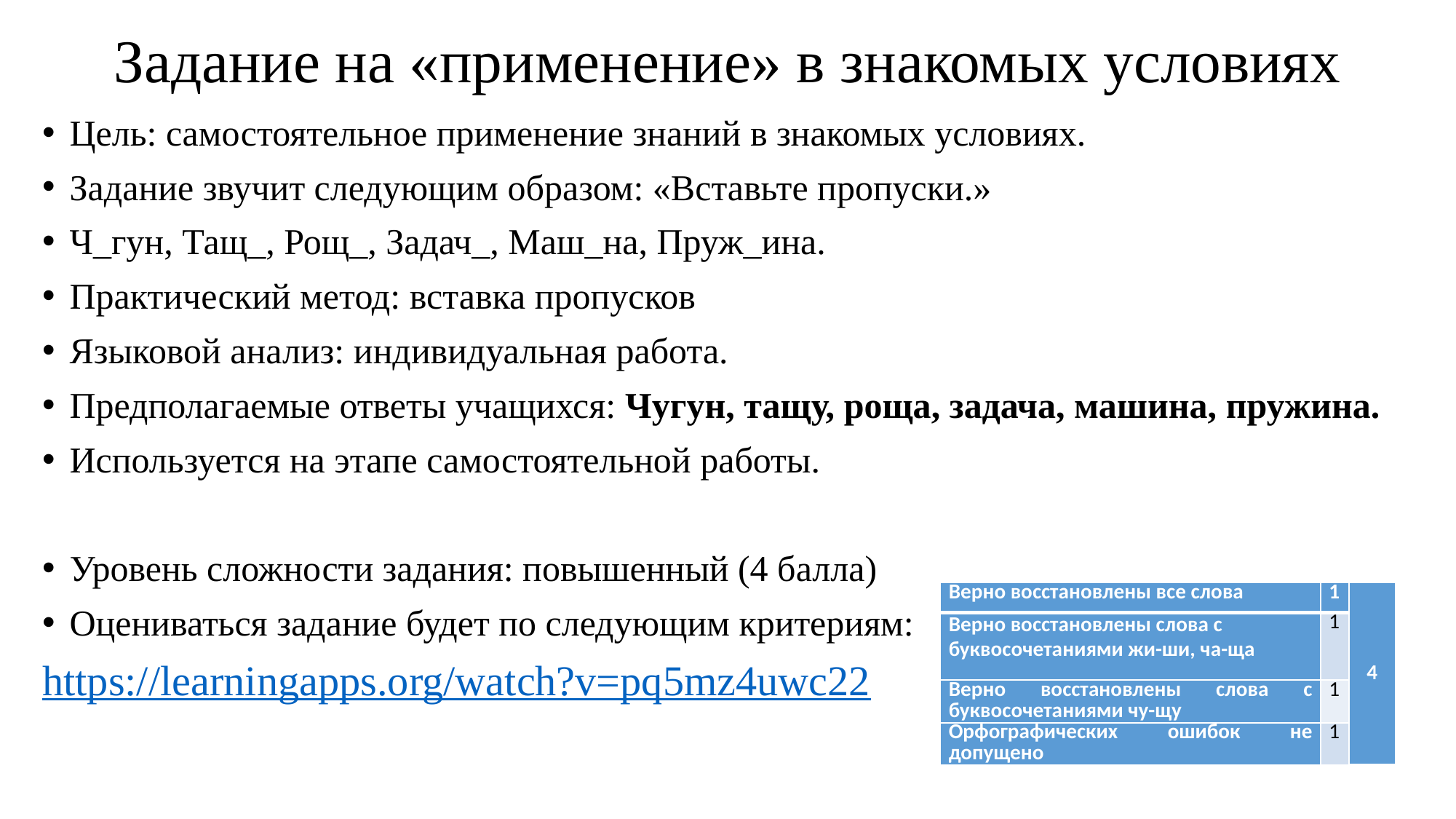

# Задание на «применение» в знакомых условиях
Цель: самостоятельное применение знаний в знакомых условиях.
Задание звучит следующим образом: «Вставьте пропуски.»
Ч_гун, Тащ_, Рощ_, Задач_, Маш_на, Пруж_ина.
Практический метод: вставка пропусков
Языковой анализ: индивидуальная работа.
Предполагаемые ответы учащихся: Чугун, тащу, роща, задача, машина, пружина.
Используется на этапе самостоятельной работы.

Уровень сложности задания: повышенный (4 балла)
Оцениваться задание будет по следующим критериям:
https://learningapps.org/watch?v=pq5mz4uwc22

| Верно восстановлены все слова | 1 | 4 |
| --- | --- | --- |
| Верно восстановлены слова с буквосочетаниями жи-ши, ча-ща | 1 |  |
| Верно восстановлены слова с буквосочетаниями чу-щу | 1 |  |
| Орфографических ошибок не допущено | 1 |  |